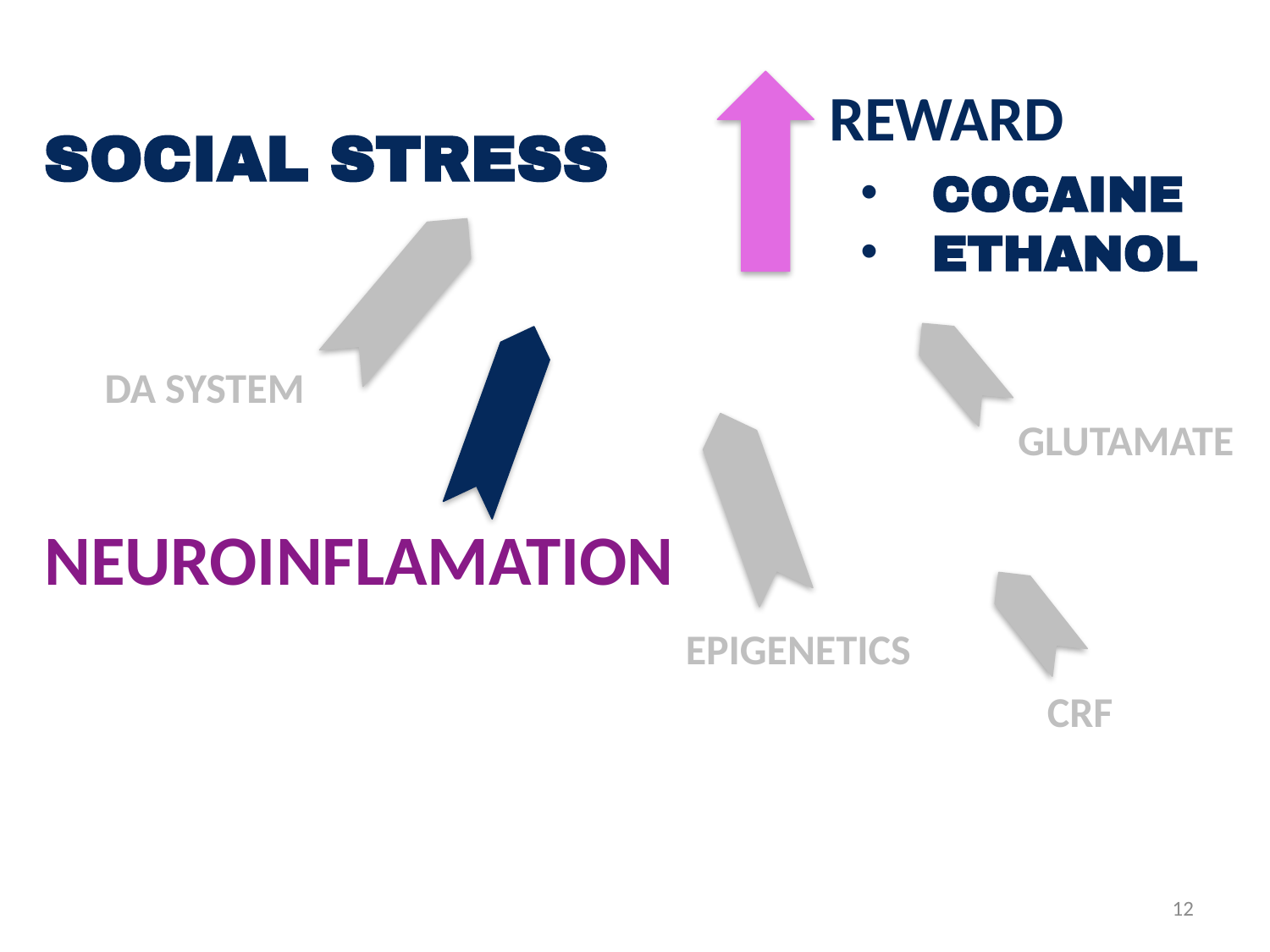

REWARD

SOCIAL STRESS
COCAINE
ETHANOL

DA SYSTEM

GLUTAMATE

NEUROINFLAMATION

EPIGENETICS
CRF
12